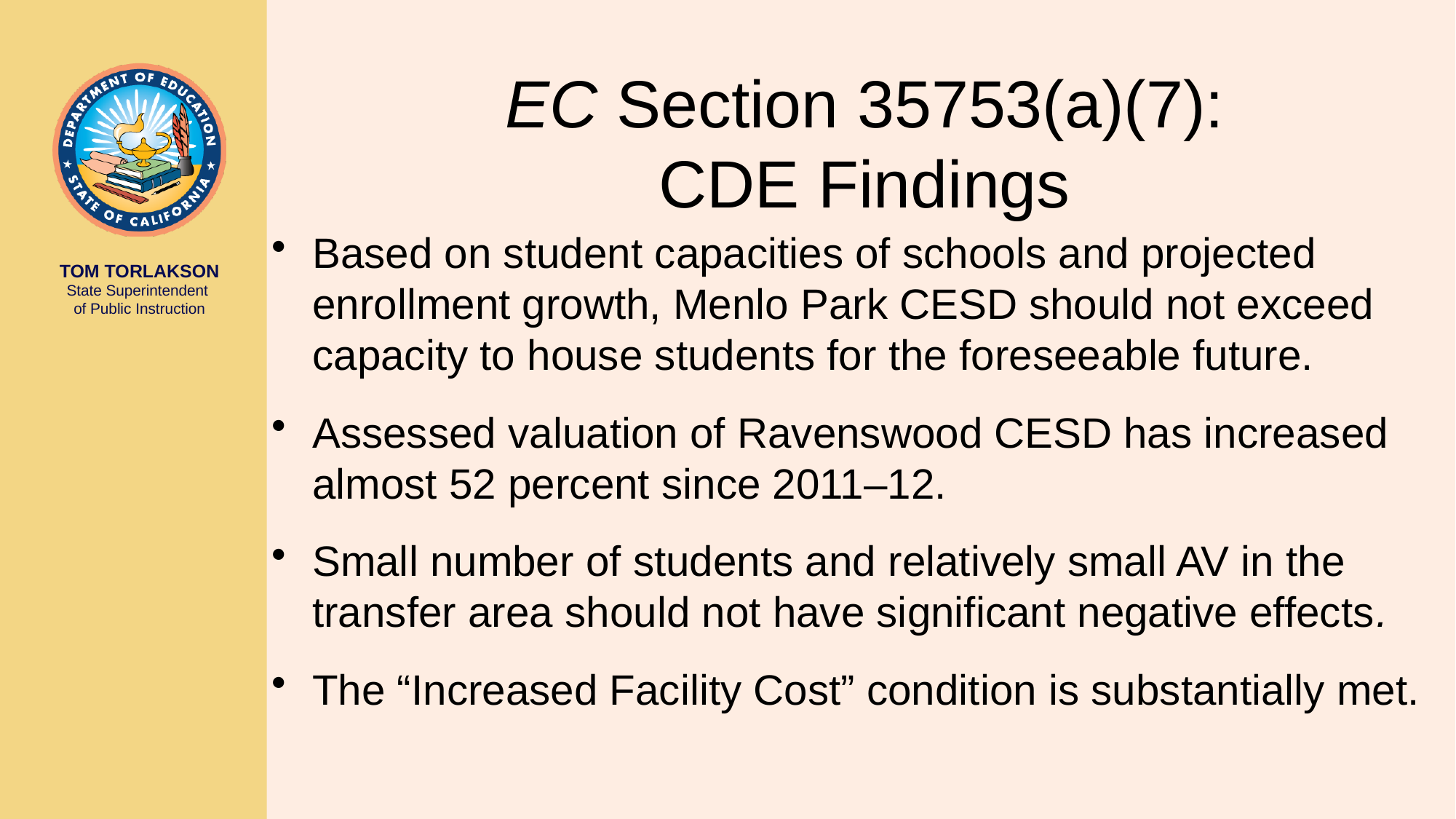

# EC Section 35753(a)(7): CDE Findings
Based on student capacities of schools and projected enrollment growth, Menlo Park CESD should not exceed capacity to house students for the foreseeable future.
Assessed valuation of Ravenswood CESD has increased almost 52 percent since 2011–12.
Small number of students and relatively small AV in the transfer area should not have significant negative effects.
The “Increased Facility Cost” condition is substantially met.